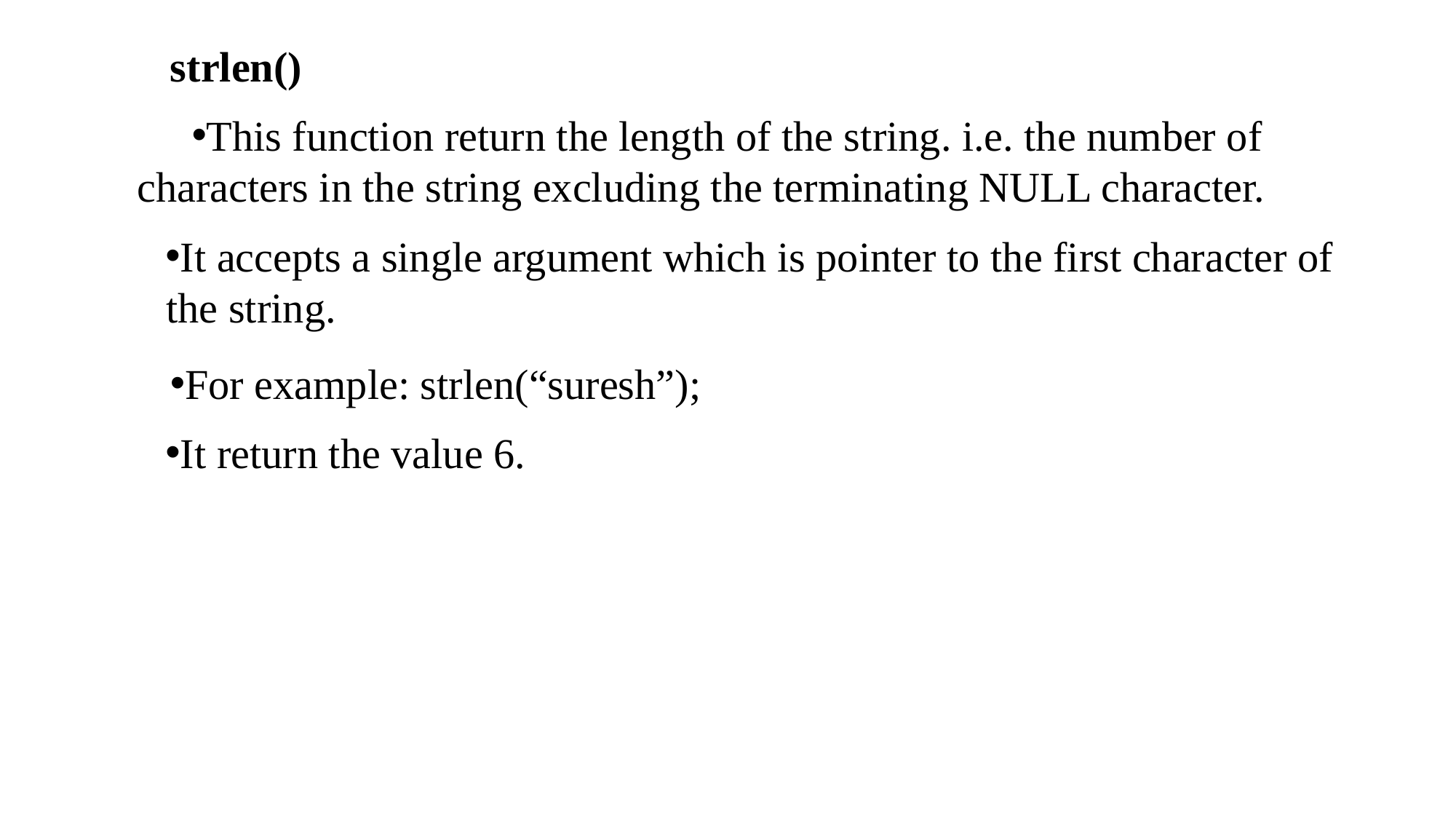

strlen()
This function return the length of the string. i.e. the number of characters in the string excluding the terminating NULL character.
It accepts a single argument which is pointer to the first character of the string.
For example: strlen(“suresh”);
It return the value 6.